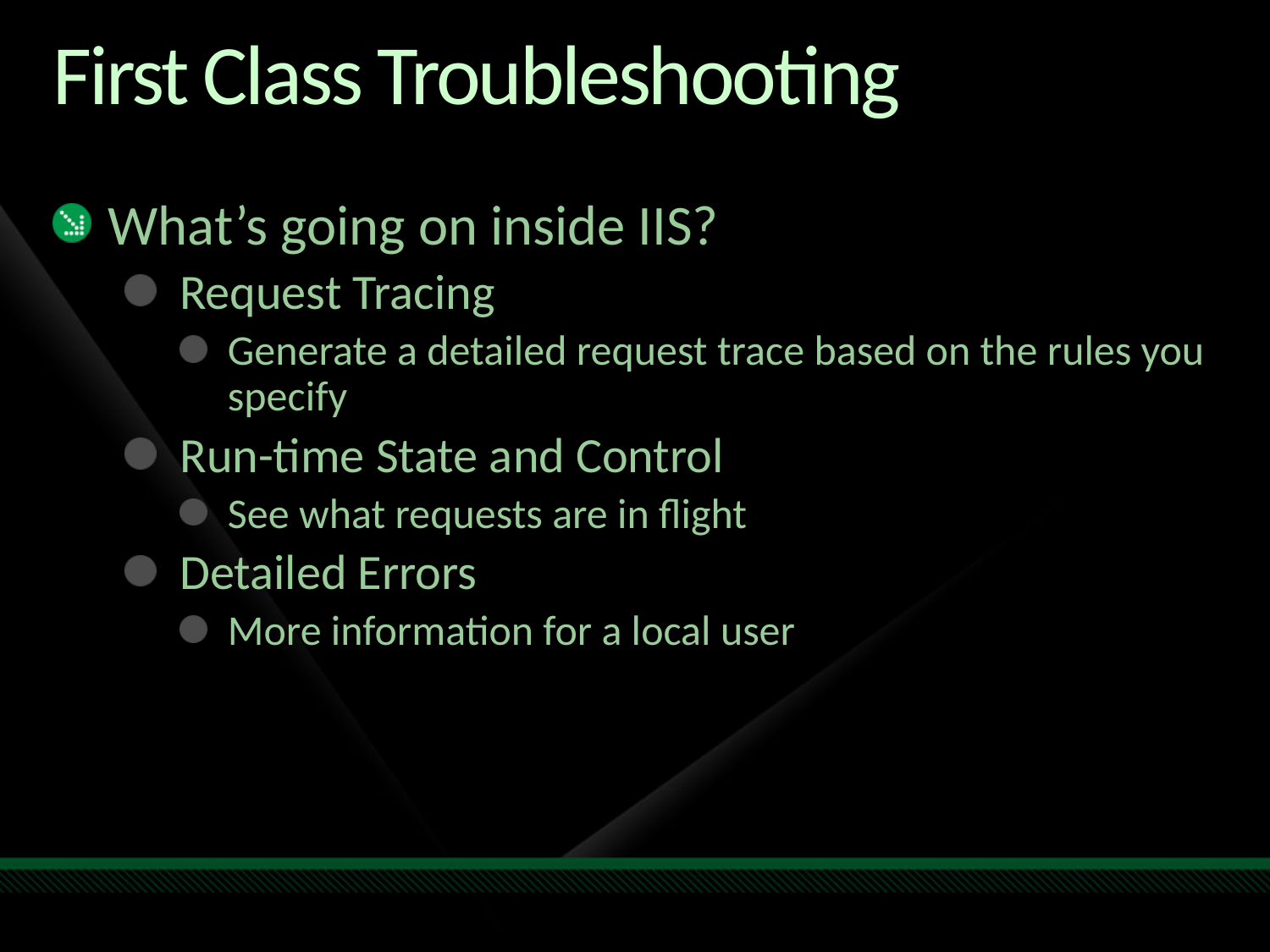

# First Class Troubleshooting
What’s going on inside IIS?
Request Tracing
Generate a detailed request trace based on the rules you specify
Run-time State and Control
See what requests are in flight
Detailed Errors
More information for a local user